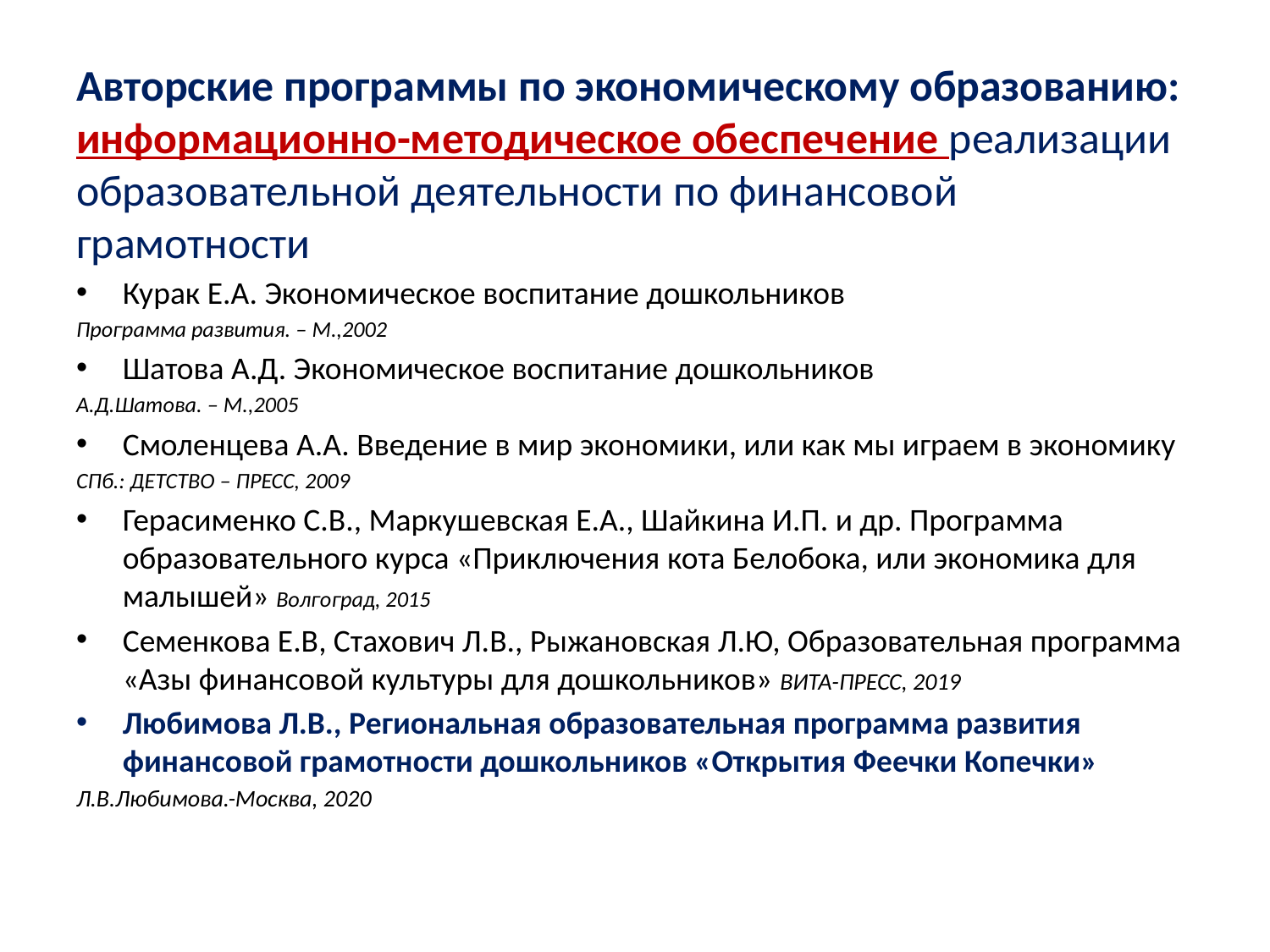

# Авторские программы по экономическому образованию: информационно-методическое обеспечение реализации образовательной деятельности по финансовой грамотности
Курак Е.А. Экономическое воспитание дошкольников
Программа развития. – М.,2002
Шатова А.Д. Экономическое воспитание дошкольников
А.Д.Шатова. – М.,2005
Смоленцева А.А. Введение в мир экономики, или как мы играем в экономику
СПб.: ДЕТСТВО – ПРЕСС, 2009
Герасименко С.В., Маркушевская Е.А., Шайкина И.П. и др. Программа образовательного курса «Приключения кота Белобока, или экономика для малышей» Волгоград, 2015
Семенкова Е.В, Стахович Л.В., Рыжановская Л.Ю, Образовательная программа «Азы финансовой культуры для дошкольников» ВИТА-ПРЕСС, 2019
Любимова Л.В., Региональная образовательная программа развития финансовой грамотности дошкольников «Открытия Феечки Копечки»
Л.В.Любимова.-Москва, 2020